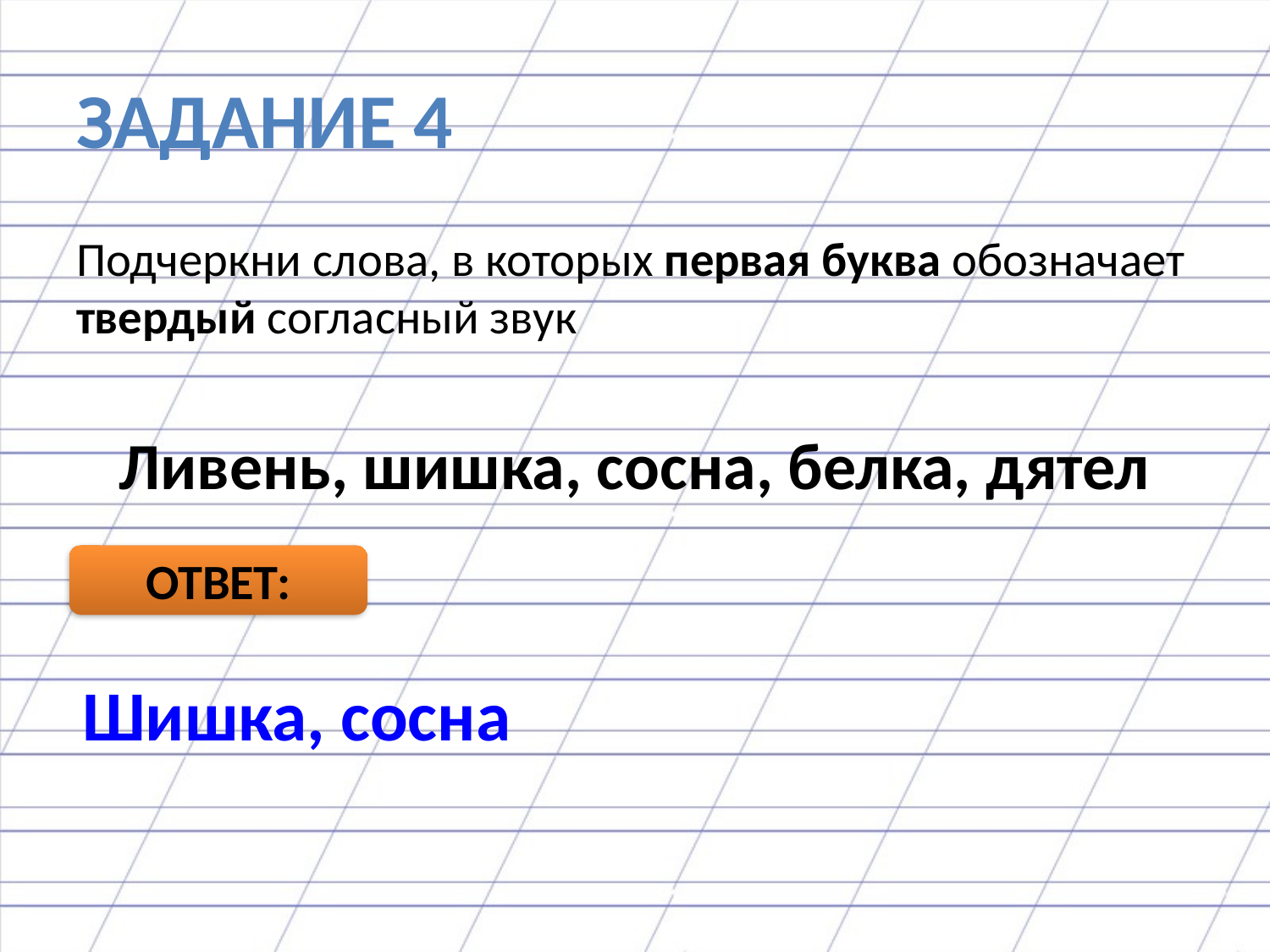

# ЗАДАНИЕ 4
Подчеркни слова, в которых первая буква обозначает твердый согласный звук

Ливень, шишка, сосна, белка, дятел
ОТВЕТ:
Шишка, сосна